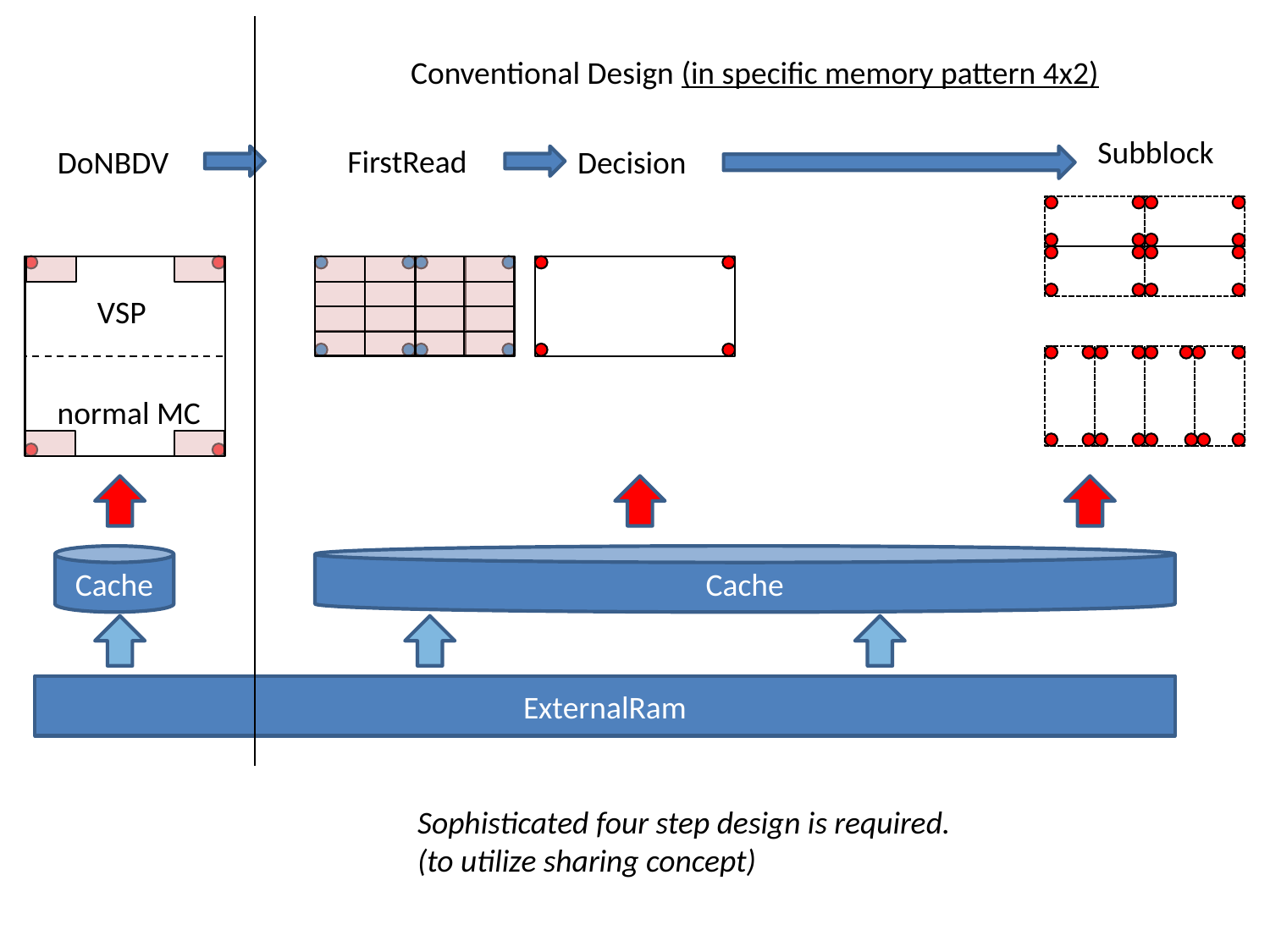

Conventional Design (in specific memory pattern 4x2)
Subblock
FirstRead
DoNBDV
Decision

VSP

normal MC

Cache
Cache

ExternalRam
Sophisticated four step design is required.
(to utilize sharing concept)